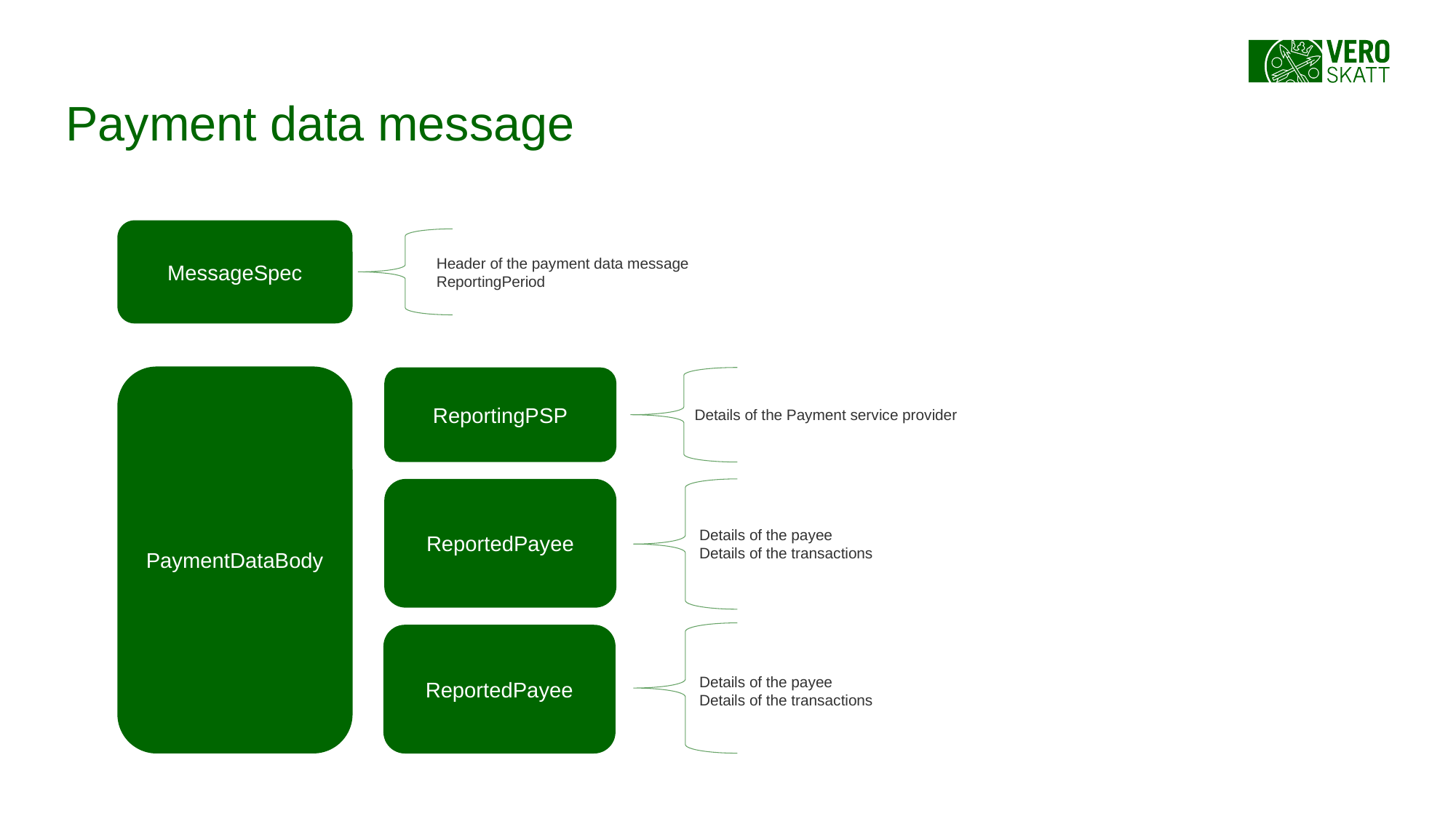

# Payment data message

MessageSpec

Header of the payment data message
ReportingPeriod
PaymentDataBody
ReportingPSP

Details of the Payment service provider

ReportedPayee
Details of the payee
Details of the transactions

ReportedPayee
Details of the payee
Details of the transactions